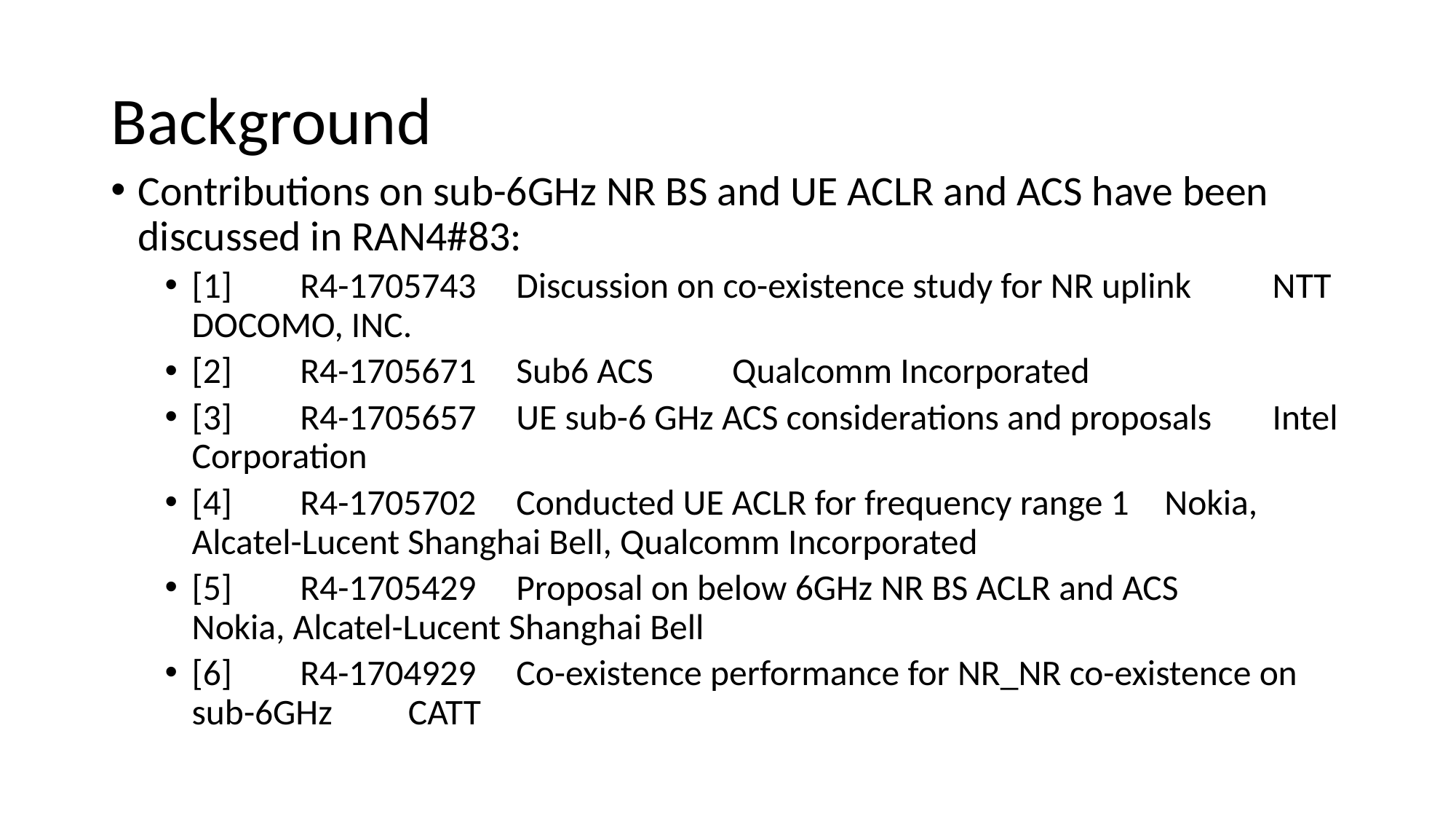

# Background
Contributions on sub-6GHz NR BS and UE ACLR and ACS have been discussed in RAN4#83:
[1]	R4-1705743	Discussion on co-existence study for NR uplink	NTT DOCOMO, INC.
[2]	R4-1705671	Sub6 ACS	Qualcomm Incorporated
[3]	R4-1705657	UE sub-6 GHz ACS considerations and proposals	Intel Corporation
[4]	R4-1705702	Conducted UE ACLR for frequency range 1	Nokia, Alcatel-Lucent Shanghai Bell, Qualcomm Incorporated
[5]	R4-1705429	Proposal on below 6GHz NR BS ACLR and ACS	Nokia, Alcatel-Lucent Shanghai Bell
[6]	R4-1704929	Co-existence performance for NR_NR co-existence on sub-6GHz	CATT